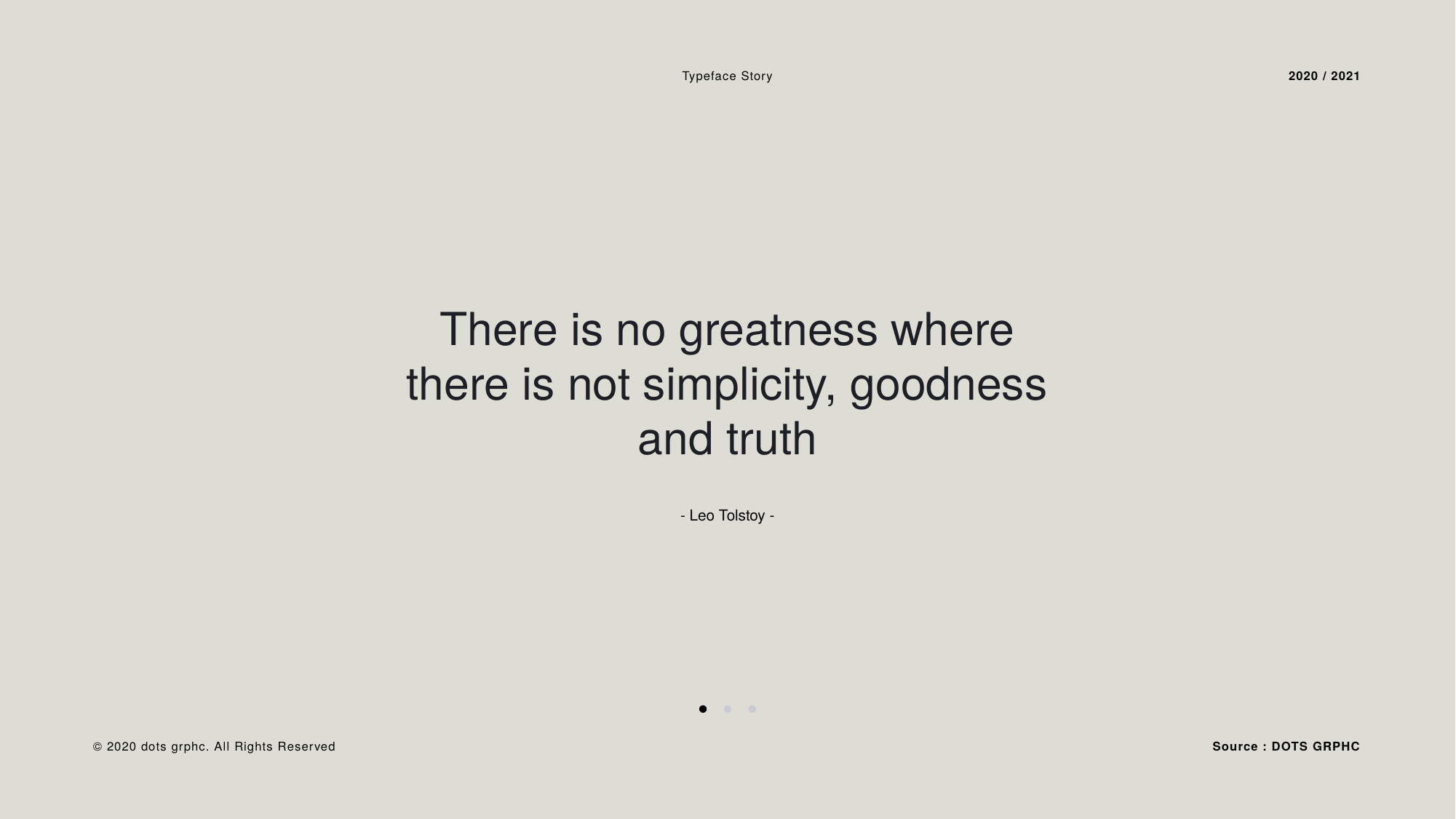

Typeface Story
2020 / 2021
There is no greatness where
there is not simplicity, goodness
and truth
- Leo Tolstoy -

Source : DOTS GRPHC
© 2020 dots grphc. All Rights Reserved